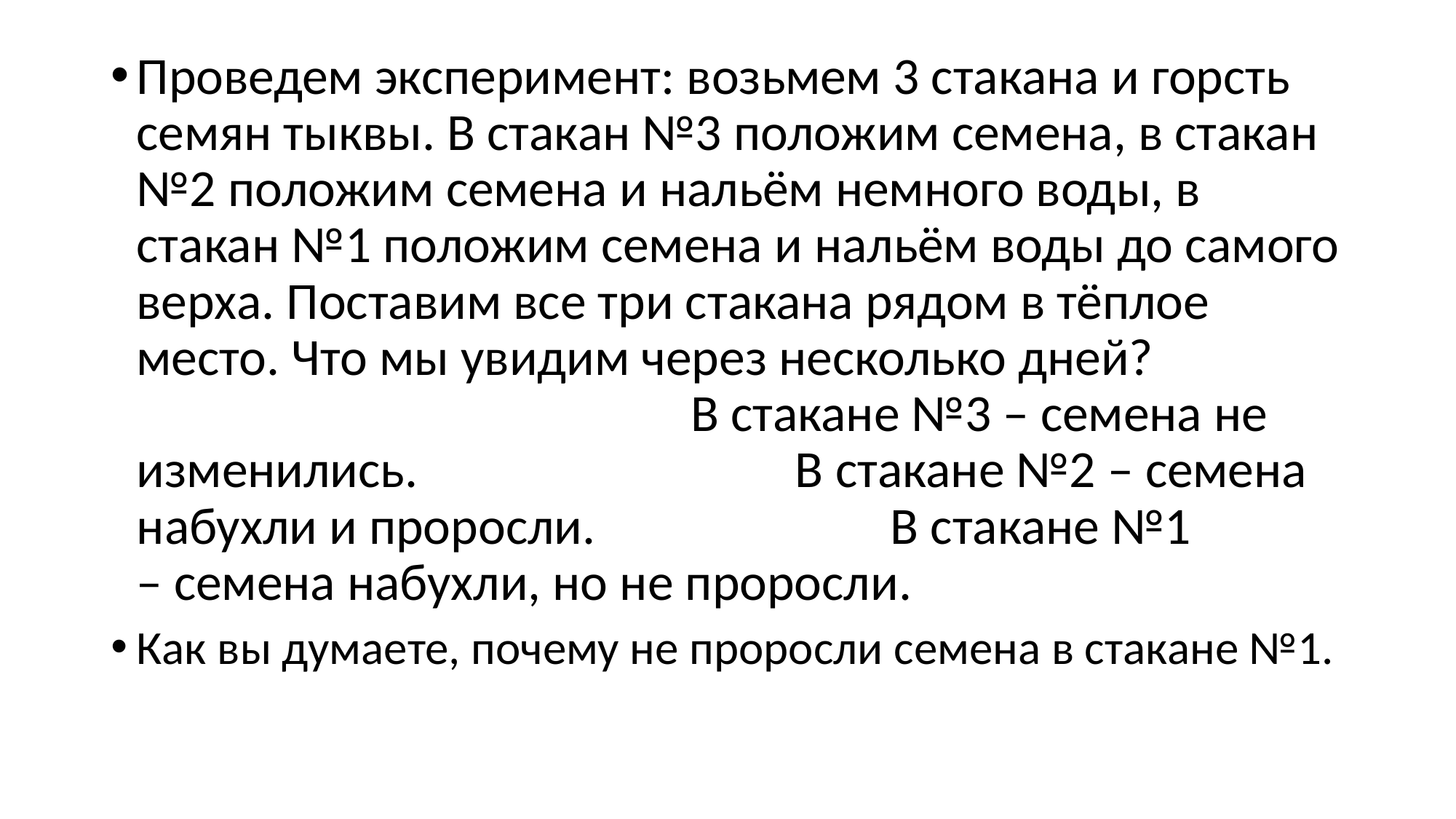

Проведем эксперимент: возьмем 3 стакана и горсть семян тыквы. В стакан №3 положим семена, в стакан №2 положим семена и нальём немного воды, в стакан №1 положим семена и нальём воды до самого верха. Поставим все три стакана рядом в тёплое место. Что мы увидим через несколько дней?                                                                В стакане №3 – семена не изменились.                                В стакане №2 – семена набухли и проросли.                         В стакане №1 – семена набухли, но не проросли.
Как вы думаете, почему не проросли семена в стакане №1.

#